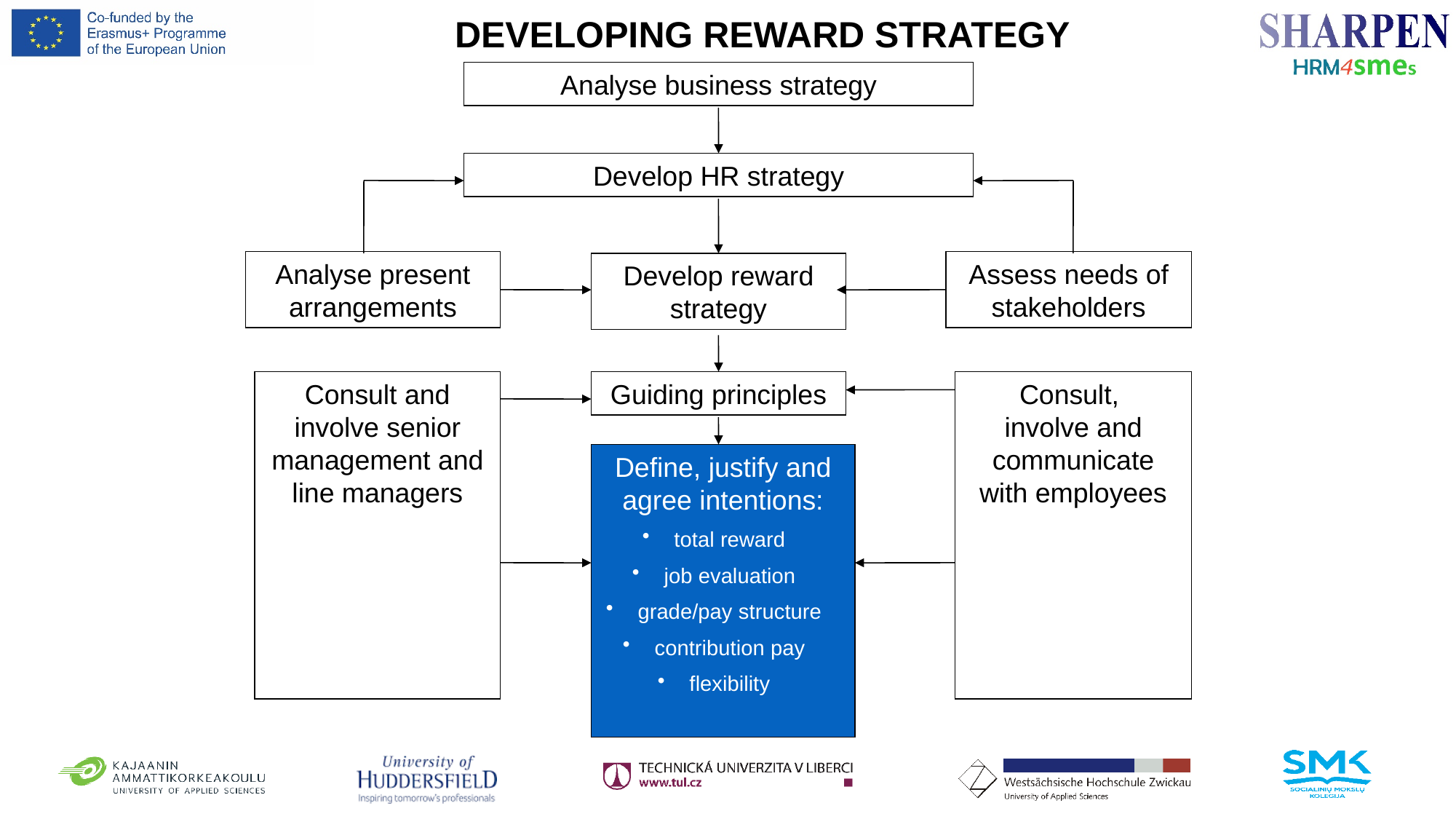

DEVELOPING REWARD STRATEGY
Analyse business strategy

Develop HR strategy

Analyse present arrangements
Assess needs of stakeholders
Develop reward
strategy

Consult and involve senior management and line managers

Guiding principles
Consult,
involve and communicate with employees

Define, justify and agree intentions:
 total reward
 job evaluation
 grade/pay structure
 contribution pay
 flexibility